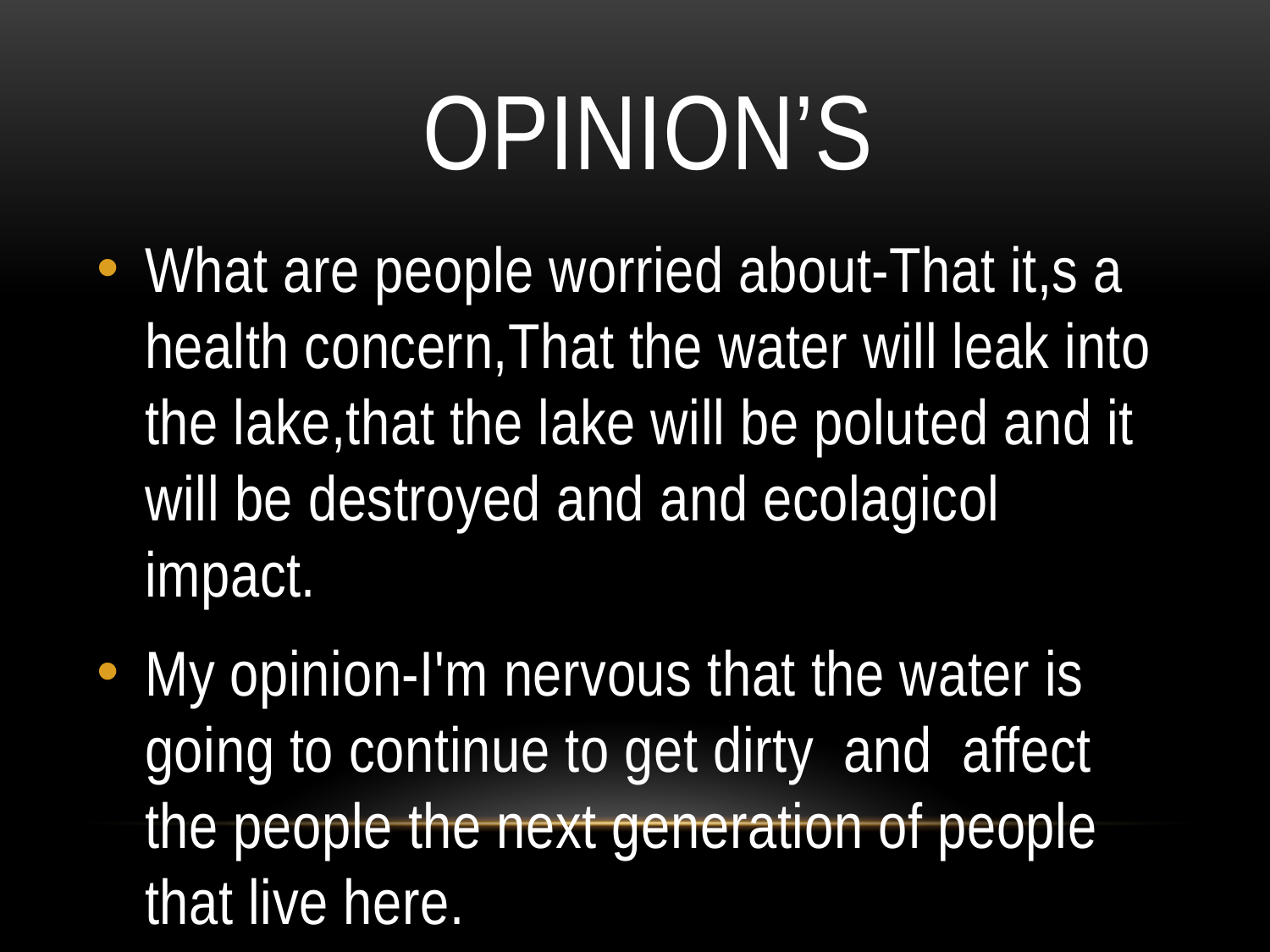

# Opinion’s
What are people worried about-That it,s a health concern,That the water will leak into the lake,that the lake will be poluted and it will be destroyed and and ecolagicol impact.
My opinion-I'm nervous that the water is going to continue to get dirty  and  affect the people the next generation of people that live here.